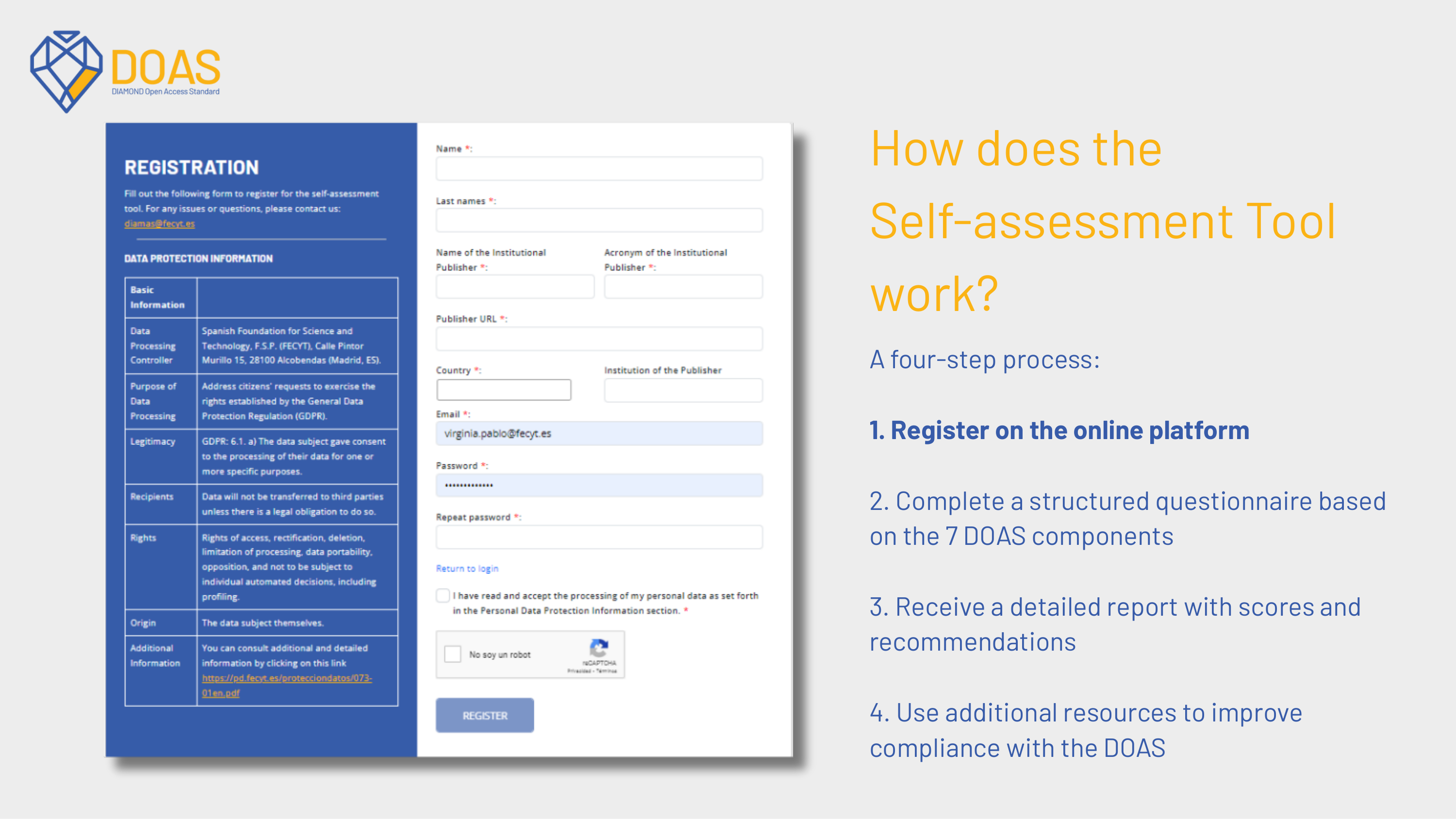

How does the
Self-assessment Tool work?

A four-step process:

1. Register on the online platform

2. Complete a structured questionnaire based on the 7 DOAS components

3. Receive a detailed report with scores and recommendations

4. Use additional resources to improve compliance with the DOAS